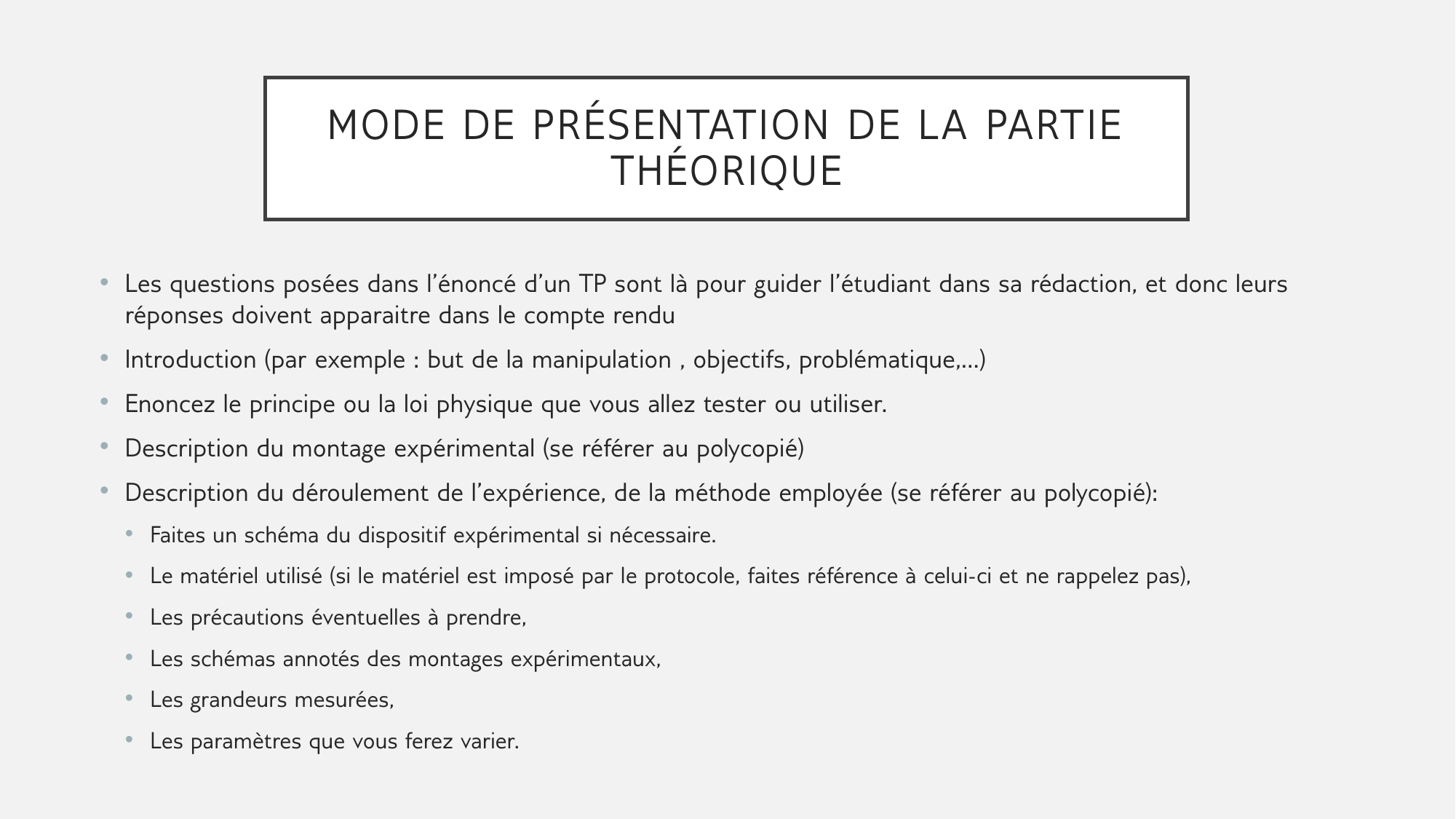

# Mode de présentation de la partie théorique
Les questions posées dans l’énoncé d’un TP sont là pour guider l’étudiant dans sa rédaction, et donc leurs réponses doivent apparaitre dans le compte rendu
Introduction (par exemple : but de la manipulation , objectifs, problématique,…)
Enoncez le principe ou la loi physique que vous allez tester ou utiliser.
Description du montage expérimental (se référer au polycopié)
Description du déroulement de l’expérience, de la méthode employée (se référer au polycopié):
Faites un schéma du dispositif expérimental si nécessaire.
Le matériel utilisé (si le matériel est imposé par le protocole, faites référence à celui-ci et ne rappelez pas),
Les précautions éventuelles à prendre,
Les schémas annotés des montages expérimentaux,
Les grandeurs mesurées,
Les paramètres que vous ferez varier.